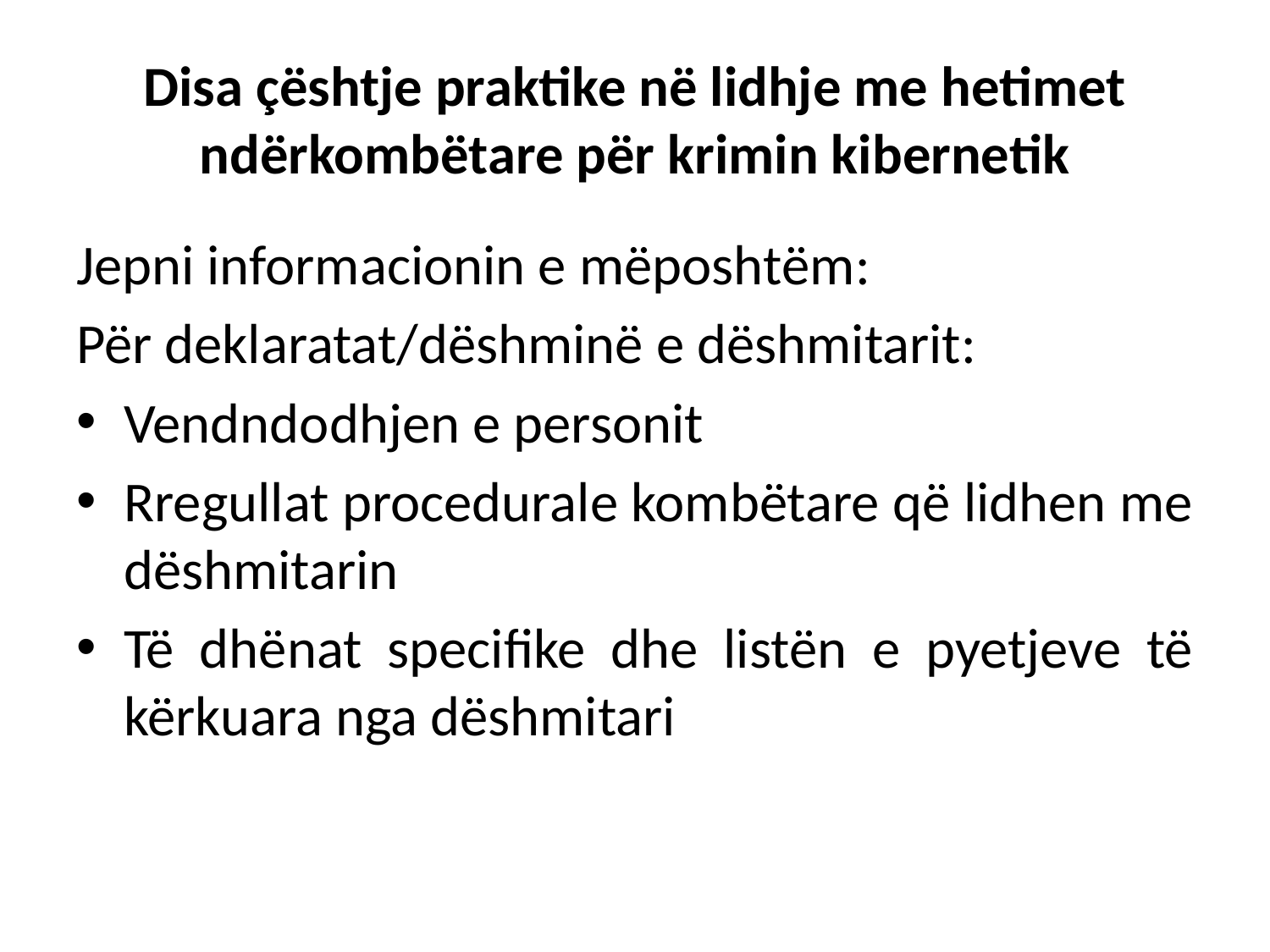

# Disa çështje praktike në lidhje me hetimet ndërkombëtare për krimin kibernetik
Jepni informacionin e mëposhtëm:
Për deklaratat/dëshminë e dëshmitarit:
Vendndodhjen e personit
Rregullat procedurale kombëtare që lidhen me dëshmitarin
Të dhënat specifike dhe listën e pyetjeve të kërkuara nga dëshmitari